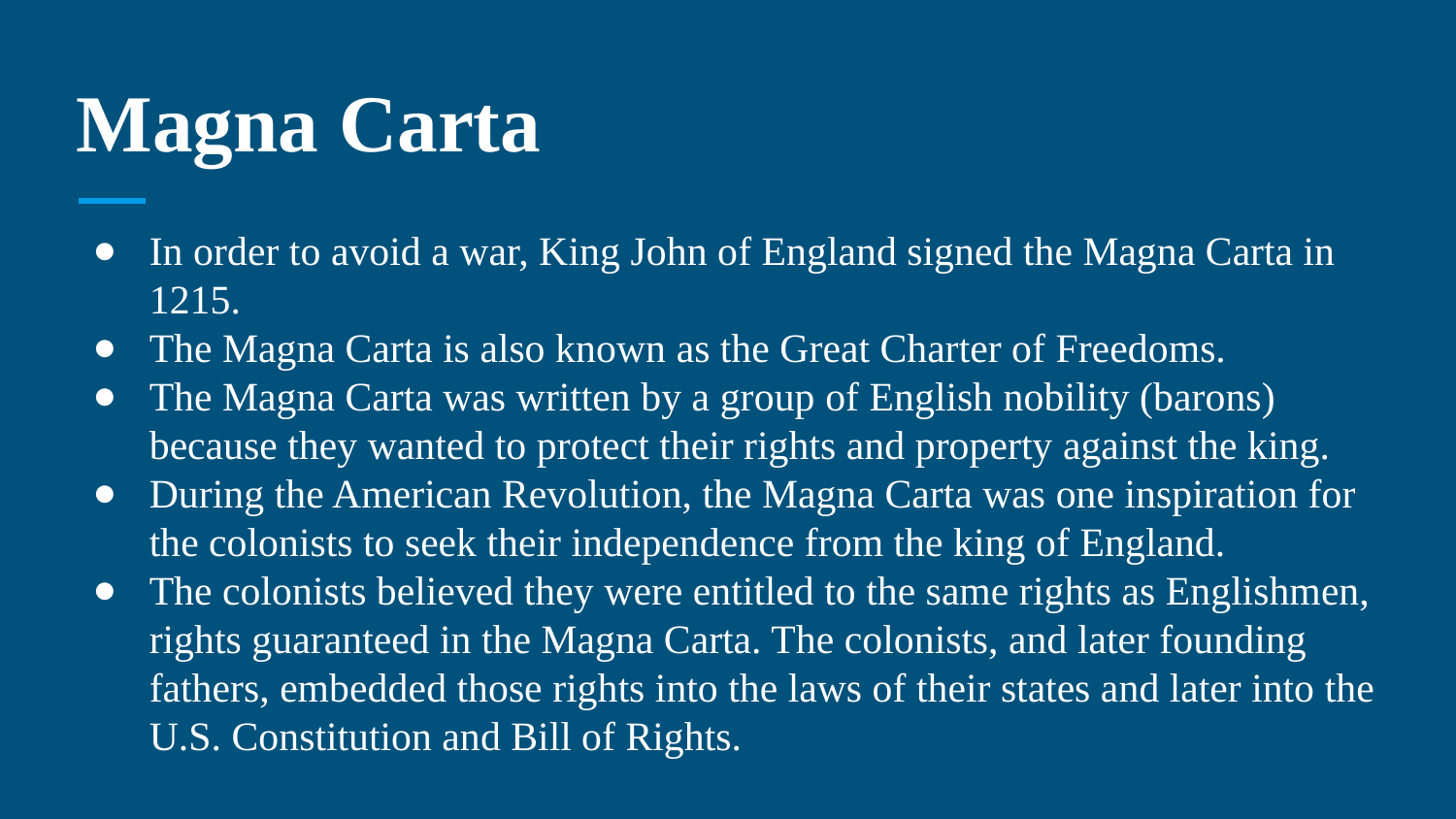

# Magna Carta
In order to avoid a war, King John of England signed the Magna Carta in 1215.
The Magna Carta is also known as the Great Charter of Freedoms.
The Magna Carta was written by a group of English nobility (barons) because they wanted to protect their rights and property against the king.
During the American Revolution, the Magna Carta was one inspiration for the colonists to seek their independence from the king of England.
The colonists believed they were entitled to the same rights as Englishmen, rights guaranteed in the Magna Carta. The colonists, and later founding fathers, embedded those rights into the laws of their states and later into the U.S. Constitution and Bill of Rights.